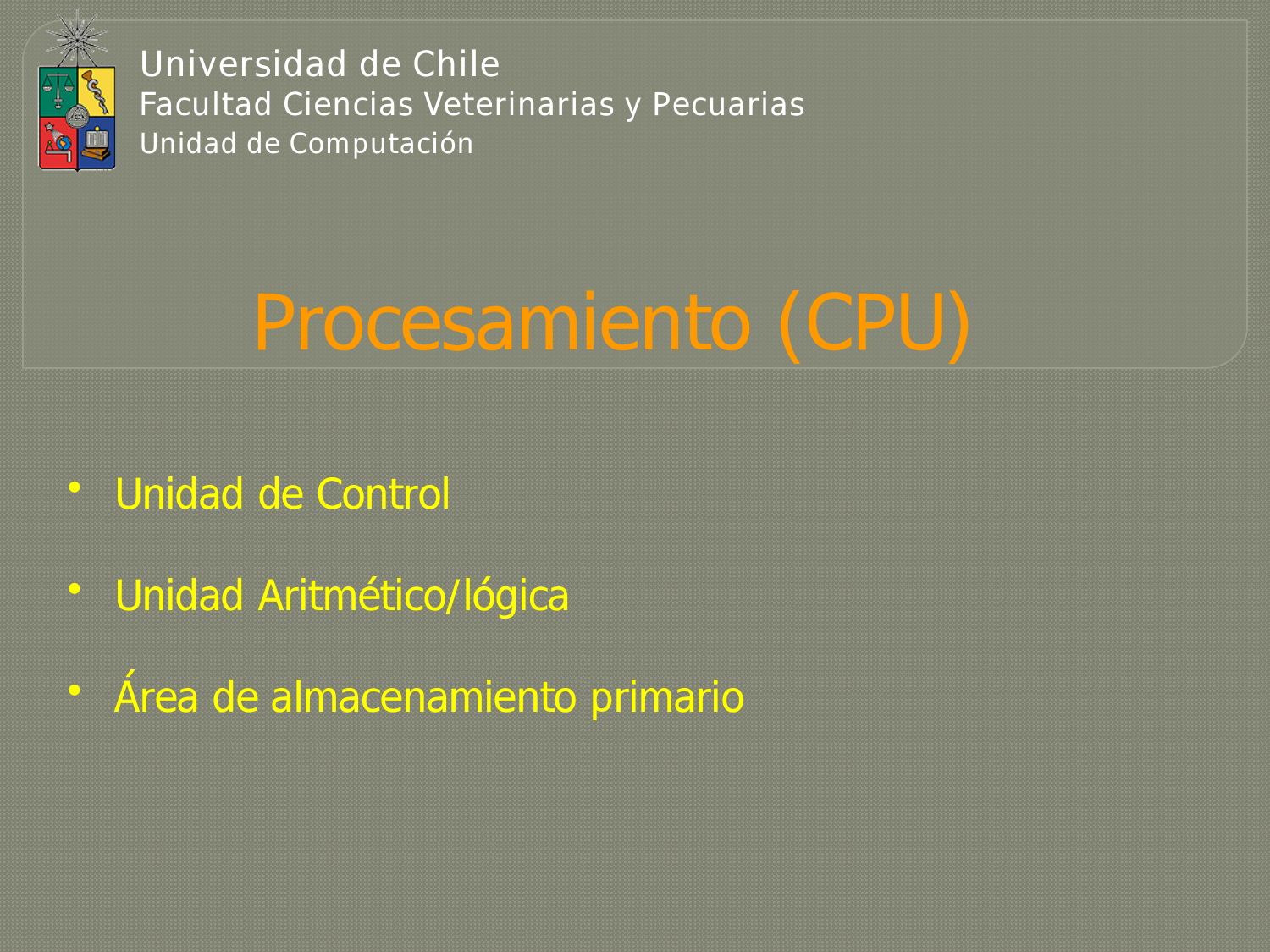

Procesamiento (CPU)

Unidad de Control

Unidad Aritmético/lógica

Área de almacenamiento primario